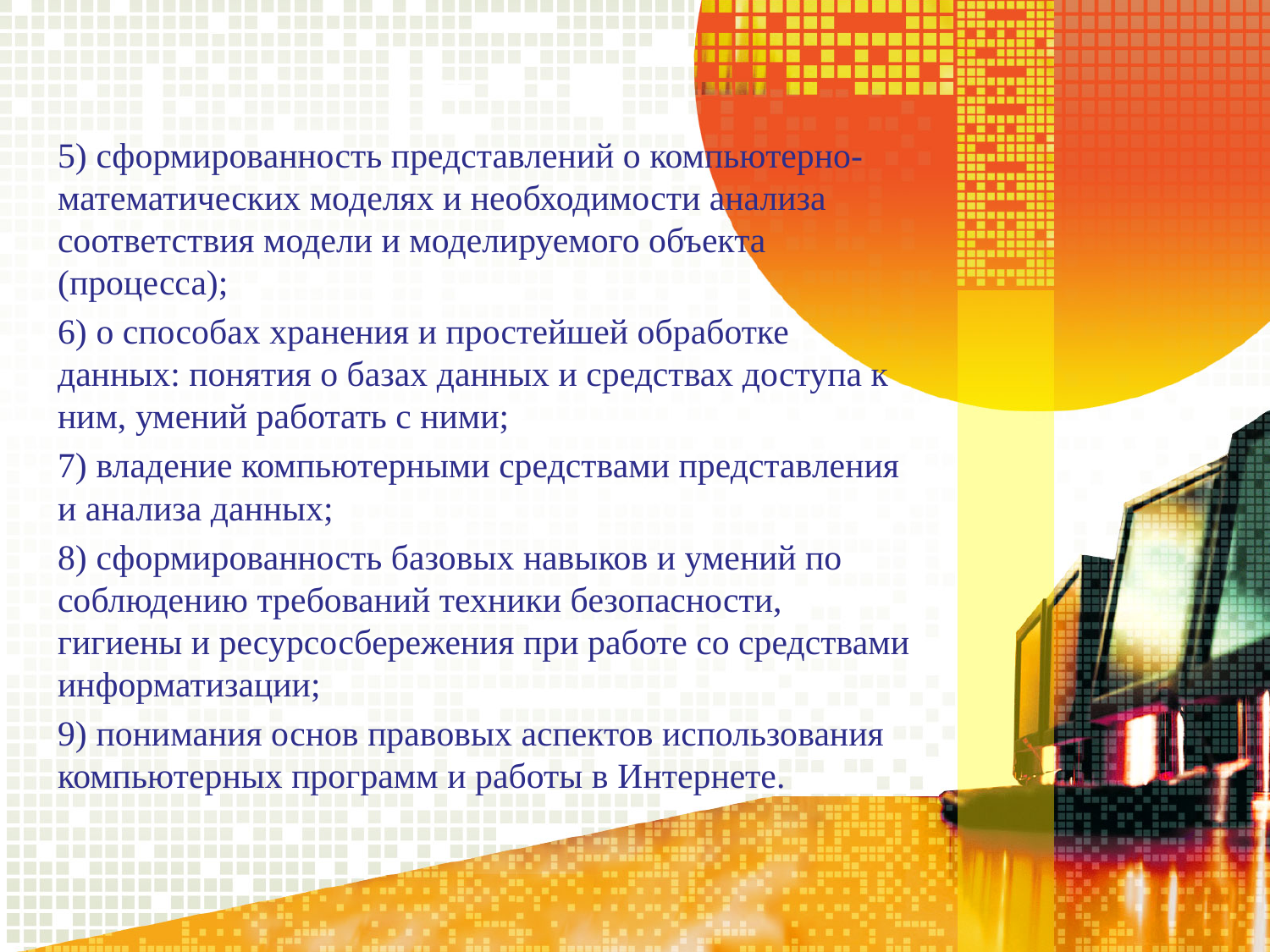

5) сформированность представлений о компьютерно-математических моделях и необходимости анализа соответствия модели и моделируемого объекта (процесса);
6) о способах хранения и простейшей обработке данных: понятия о базах данных и средствах доступа к ним, умений работать с ними;
7) владение компьютерными средствами представления и анализа данных;
8) сформированность базовых навыков и умений по соблюдению требований техники безопасности, гигиены и ресурсосбережения при работе со средствами информатизации;
9) понимания основ правовых аспектов использования компьютерных программ и работы в Интернете.